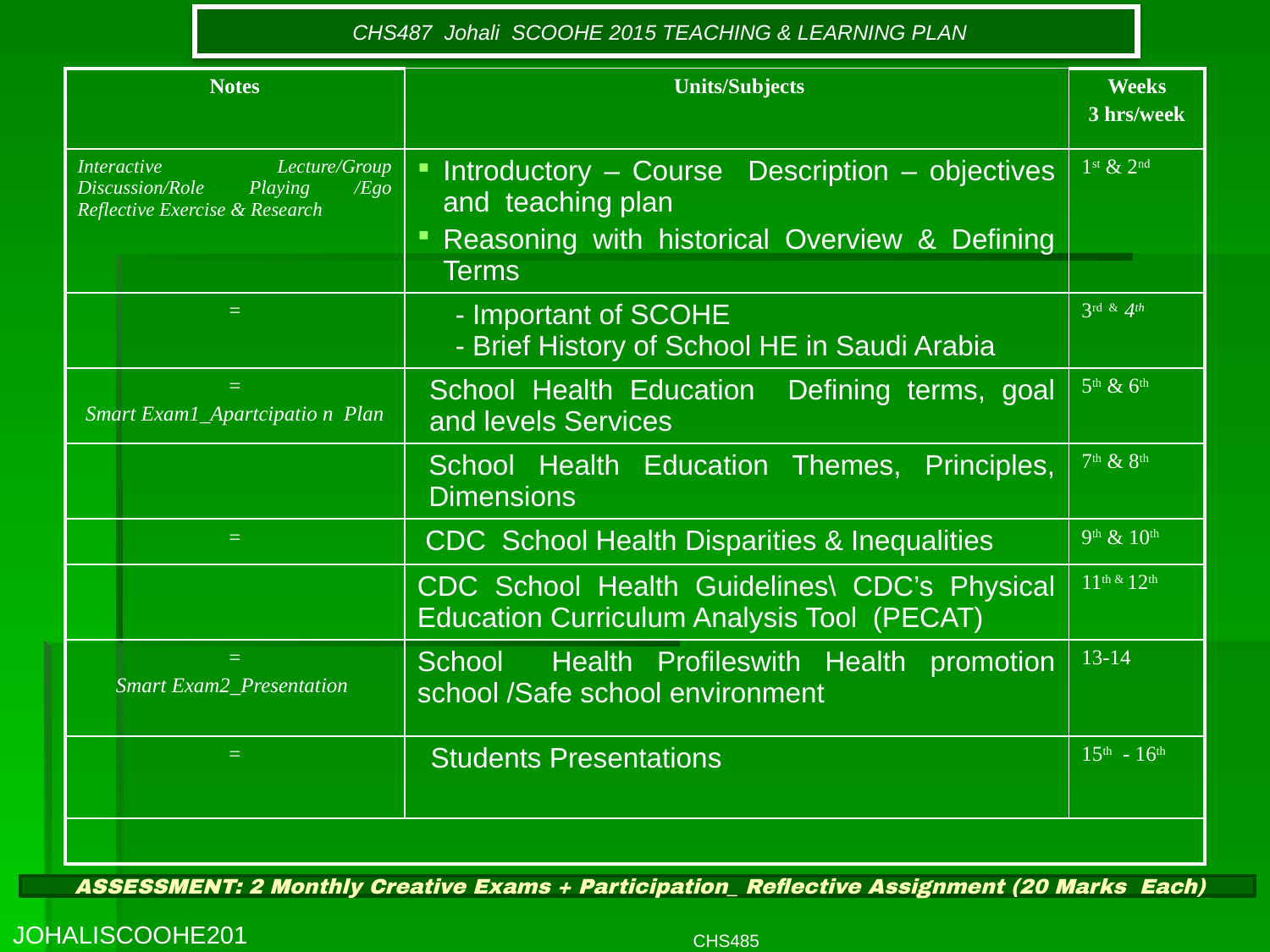

# CHS487  Johali  SCOOHE 2015 TEACHING & LEARNING PLAN
| Notes | Units/Subjects | Weeks 3 hrs/week |
| --- | --- | --- |
| Interactive Lecture/Group Discussion/Role Playing /Ego Reflective Exercise & Research | Introductory – Course Description – objectives and teaching plan Reasoning with historical Overview & Defining Terms | 1st & 2nd |
| = | - Important of SCOHE - Brief History of School HE in Saudi Arabia | 3rd & 4th |
| = Smart Exam1\_Apartcipatio n Plan | School Health Education Defining terms, goal and levels Services | 5th & 6th |
|  | School Health Education Themes, Principles, Dimensions | 7th & 8th |
| = | CDC School Health Disparities & Inequalities | 9th & 10th |
|  | CDC School Health Guidelines\ CDC’s Physical Education Curriculum Analysis Tool (PECAT) | 11th & 12th |
| = Smart Exam2\_Presentation | School Health Profileswith Health promotion school /Safe school environment | 13-14 |
| = | Students Presentations | 15th - 16th |
|  |  |  |
8
ASSESSMENT: 2 Monthly Creative Exams + Participation_ Reflective Assignment (20 Marks  Each)
JOHALISCOOHE2015_2018
CHS485